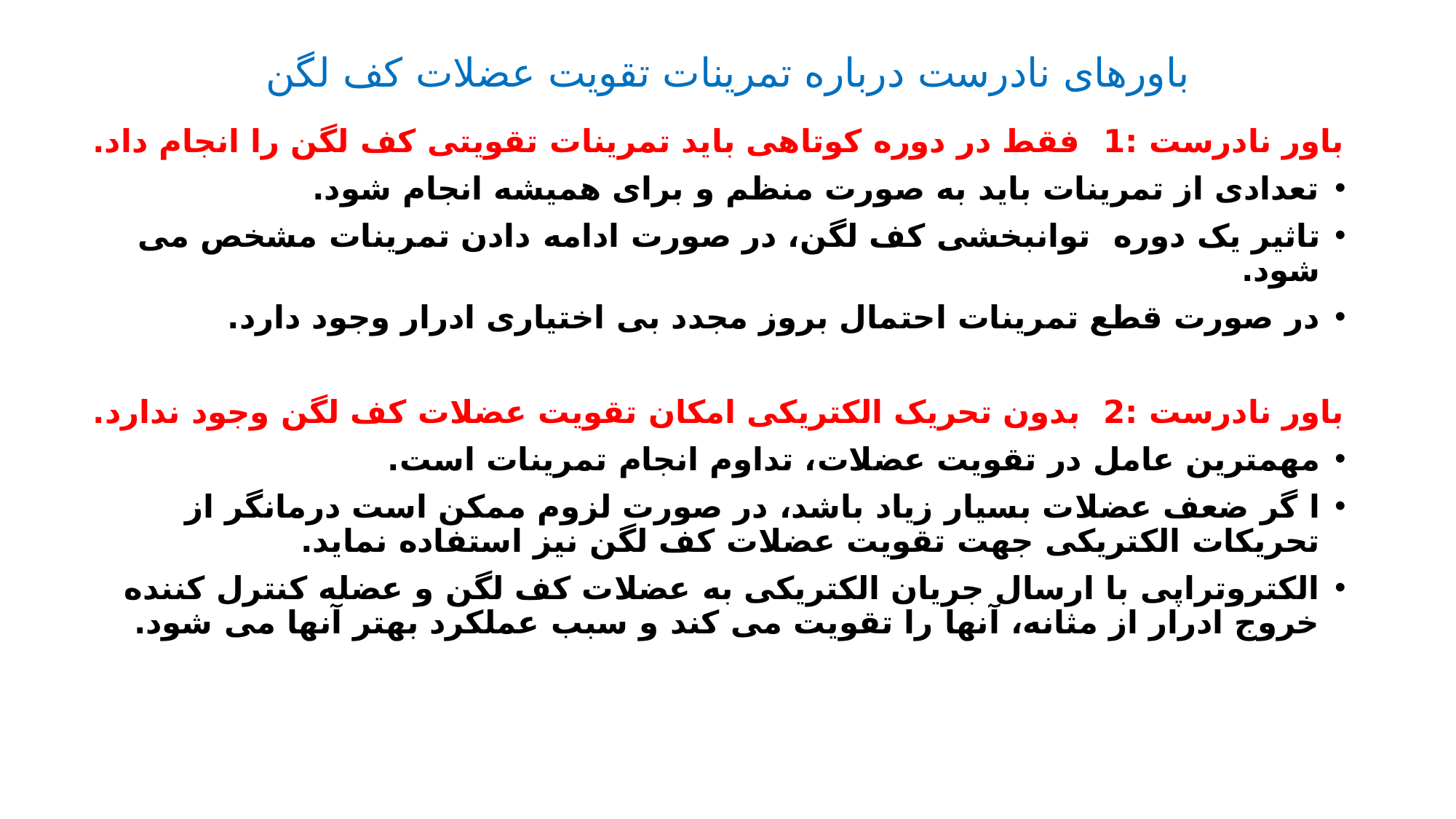

# باورهای نادرست درباره تمرینات تقویت عضلات کف لگن
باور نادرست :1  فقط در دوره کوتاهی باید تمرینات تقویتی کف لگن را انجام داد.
تعدادی از تمرینات باید به صورت منظم و برای همیشه انجام شود.
تاثیر یک دوره  توانبخشی کف لگن، در صورت ادامه دادن تمرینات مشخص می شود.
در صورت قطع تمرینات احتمال بروز مجدد بی اختیاری ادرار وجود دارد.

باور نادرست :2  بدون تحریک الکتریکی امکان تقویت عضلات کف لگن وجود ندارد.
مهمترین عامل در تقویت عضلات، تداوم انجام تمرینات است.
ا گر ضعف عضلات بسیار زیاد باشد، در صورت لزوم ممکن است درمانگر از تحریکات الکتریکی جهت تقویت عضلات کف لگن نیز استفاده نماید.
الکتروتراپی با ارسال جریان الکتریکی به عضلات کف لگن و عضله کنترل کننده خروج ادرار از مثانه، آنها را تقویت می کند و سبب عملکرد بهتر آنها می شود.